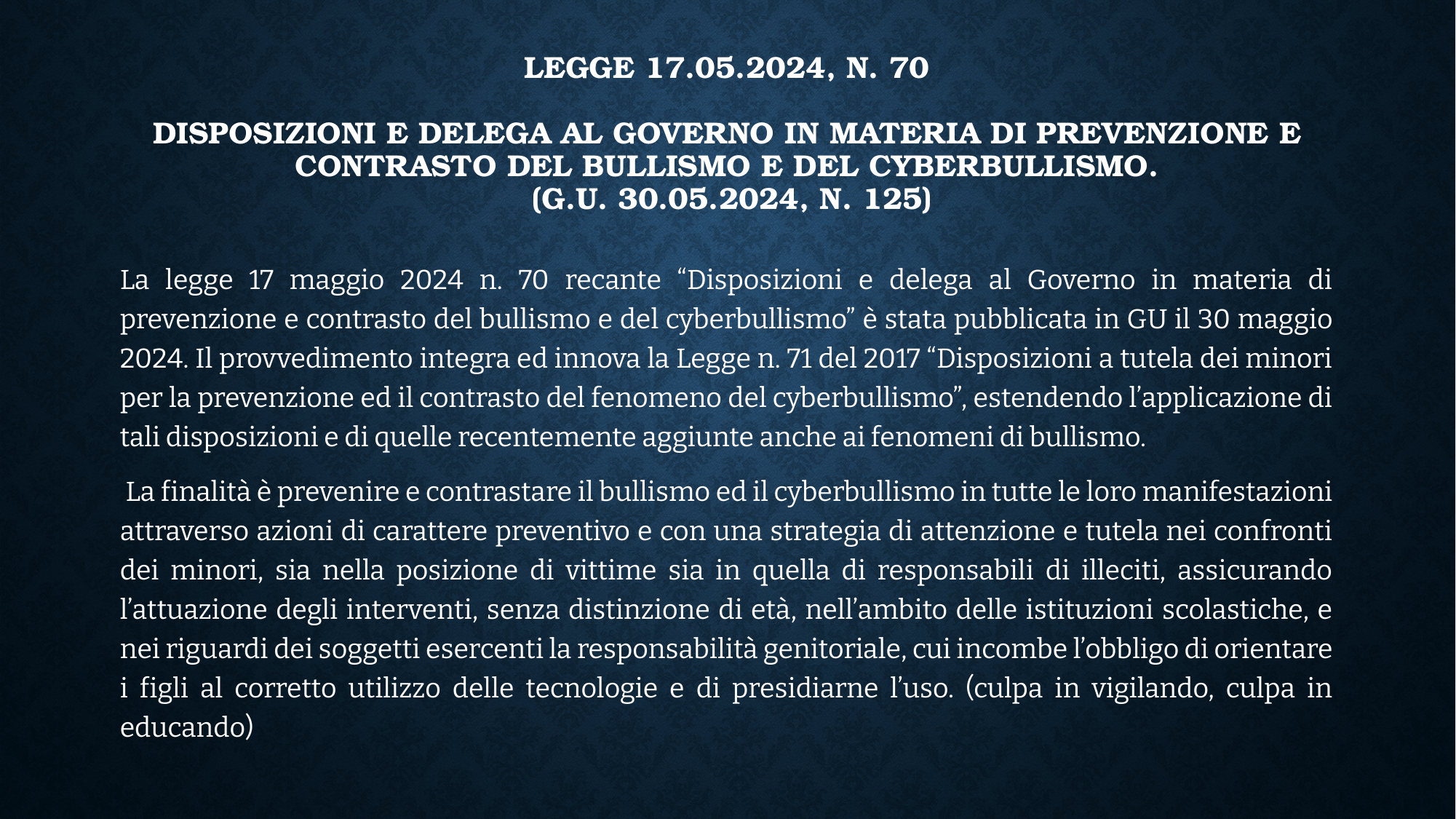

# Legge 17.05.2024, n. 70 Disposizioni e delega al Governo in materia di prevenzione e contrasto del bullismo e del cyberbullismo. (G.U. 30.05.2024, n. 125)
La legge 17 maggio 2024 n. 70 recante “Disposizioni e delega al Governo in materia di prevenzione e contrasto del bullismo e del cyberbullismo” è stata pubblicata in GU il 30 maggio 2024. Il provvedimento integra ed innova la Legge n. 71 del 2017 “Disposizioni a tutela dei minori per la prevenzione ed il contrasto del fenomeno del cyberbullismo”, estendendo l’applicazione di tali disposizioni e di quelle recentemente aggiunte anche ai fenomeni di bullismo.
 La finalità è prevenire e contrastare il bullismo ed il cyberbullismo in tutte le loro manifestazioni attraverso azioni di carattere preventivo e con una strategia di attenzione e tutela nei confronti dei minori, sia nella posizione di vittime sia in quella di responsabili di illeciti, assicurando l’attuazione degli interventi, senza distinzione di età, nell’ambito delle istituzioni scolastiche, e nei riguardi dei soggetti esercenti la responsabilità genitoriale, cui incombe l’obbligo di orientare i figli al corretto utilizzo delle tecnologie e di presidiarne l’uso. (culpa in vigilando, culpa in educando)